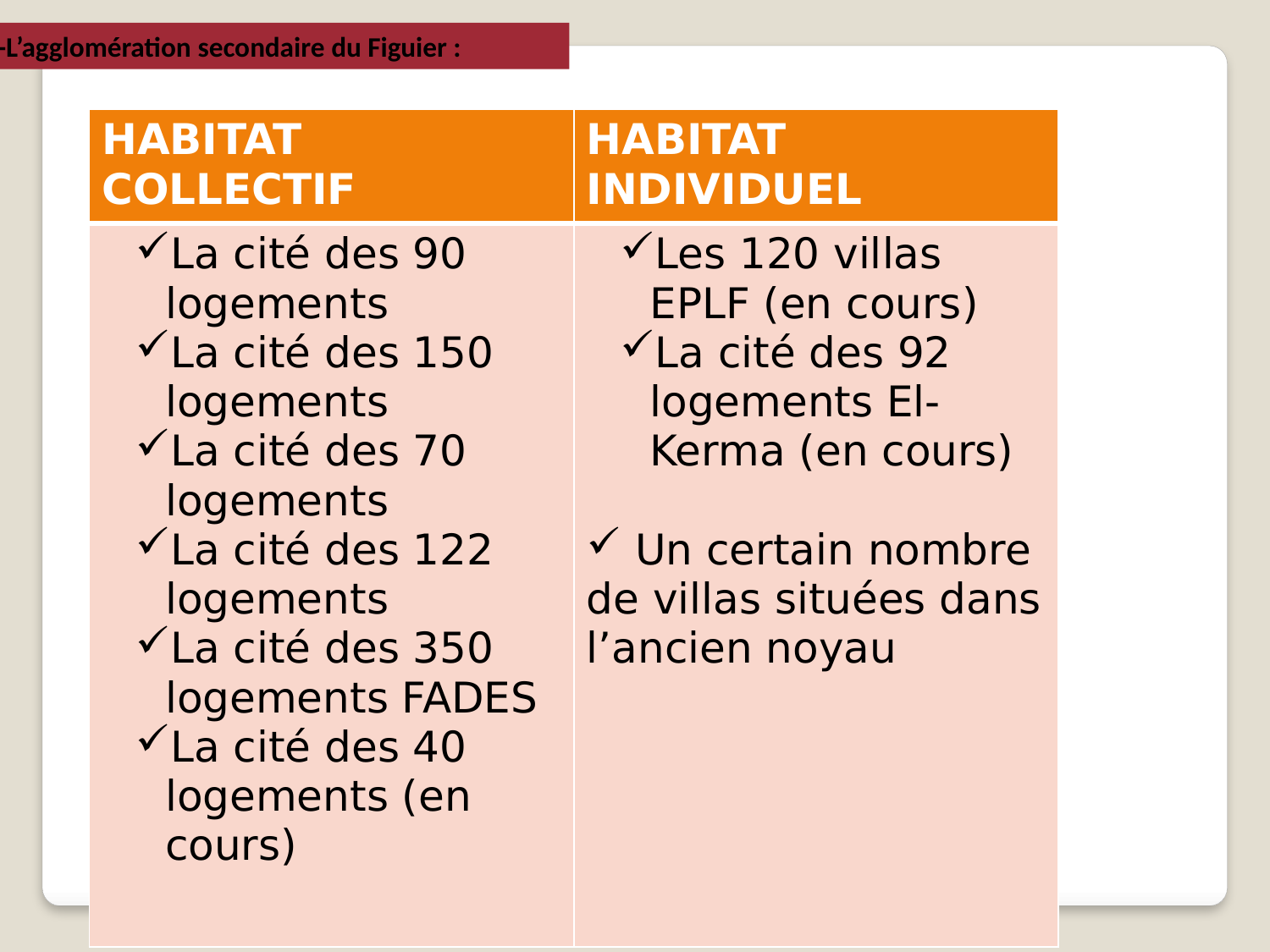

2-L’agglomération secondaire du Figuier :
| HABITAT COLLECTIF | HABITAT INDIVIDUEL |
| --- | --- |
| La cité des 90 logements La cité des 150 logements La cité des 70 logements La cité des 122 logements La cité des 350 logements FADES La cité des 40 logements (en cours) | Les 120 villas EPLF (en cours) La cité des 92 logements El-Kerma (en cours) Un certain nombre de villas situées dans l’ancien noyau |